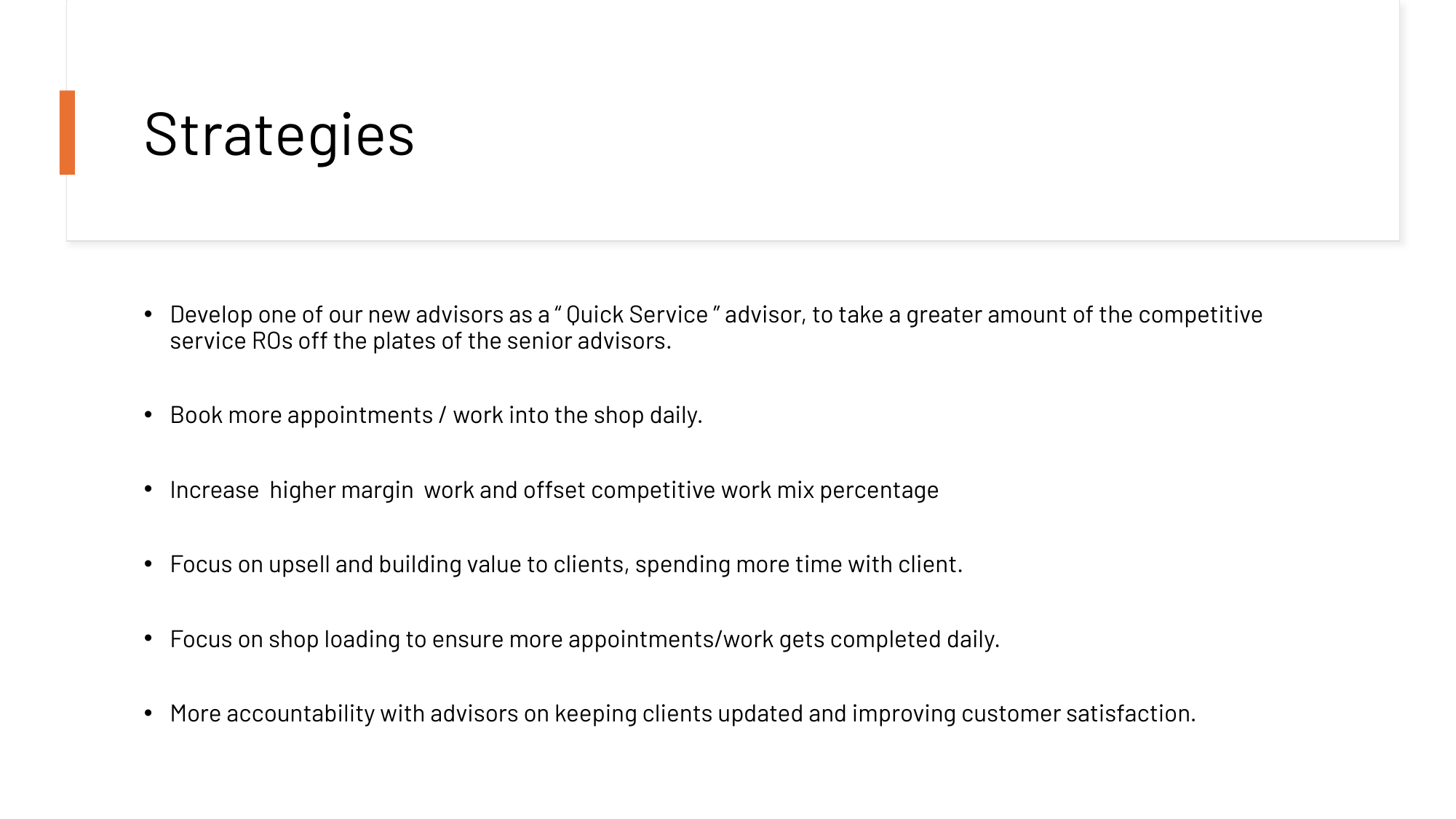

# Strategies

Develop one of our new advisors as a “ Quick Service ” advisor, to take a greater amount of the competitive service ROs off the plates of the senior advisors.

Book more appointments / work into the shop daily.

Increase  higher margin  work and offset competitive work mix percentage

Focus on upsell and building value to clients, spending more time with client.

Focus on shop loading to ensure more appointments/work gets completed daily.

More accountability with advisors on keeping clients updated and improving customer satisfaction.